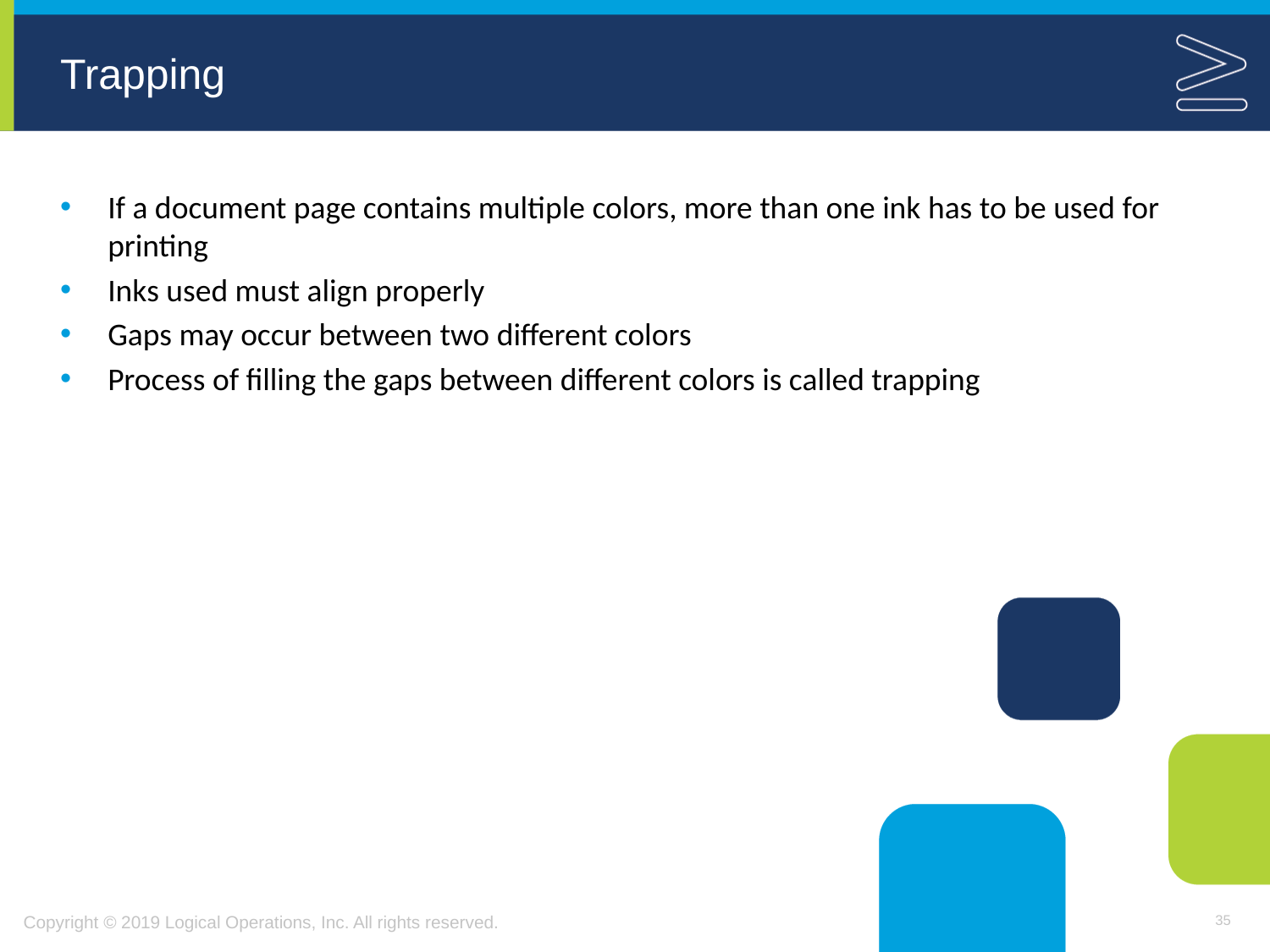

# Trapping
If a document page contains multiple colors, more than one ink has to be used for printing
Inks used must align properly
Gaps may occur between two different colors
Process of filling the gaps between different colors is called trapping
35